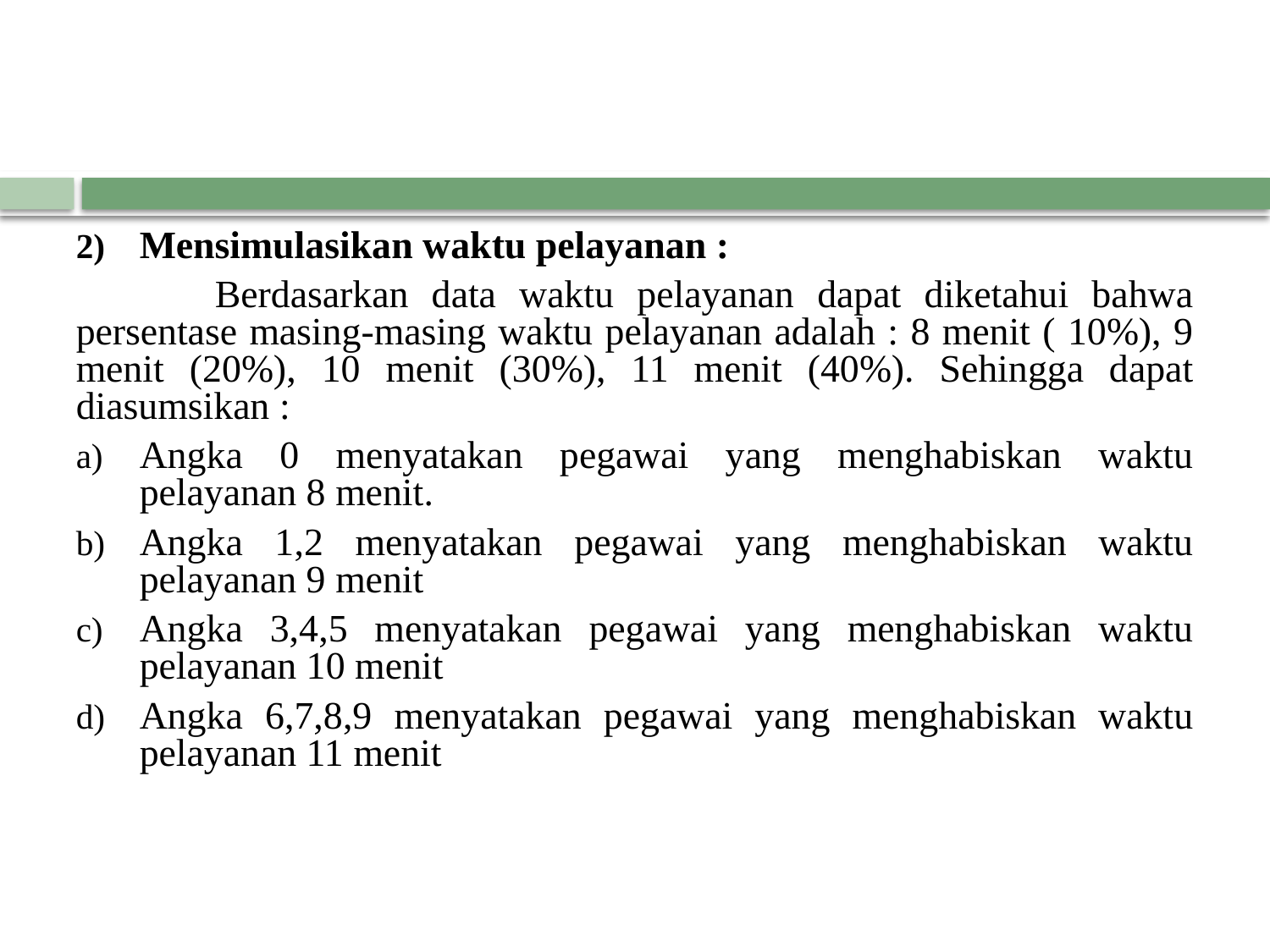

# Mensimulasikan waktu pelayanan :
      Berdasarkan data waktu pelayanan dapat diketahui bahwa persentase masing-masing waktu pelayanan adalah : 8 menit ( 10%), 9 menit (20%), 10 menit (30%), 11 menit (40%). Sehingga dapat diasumsikan :
Angka 0 menyatakan pegawai yang menghabiskan waktu pelayanan 8 menit.
Angka 1,2 menyatakan pegawai yang menghabiskan waktu pelayanan 9 menit
Angka 3,4,5 menyatakan pegawai yang menghabiskan waktu pelayanan 10 menit
Angka 6,7,8,9 menyatakan pegawai yang menghabiskan waktu pelayanan 11 menit